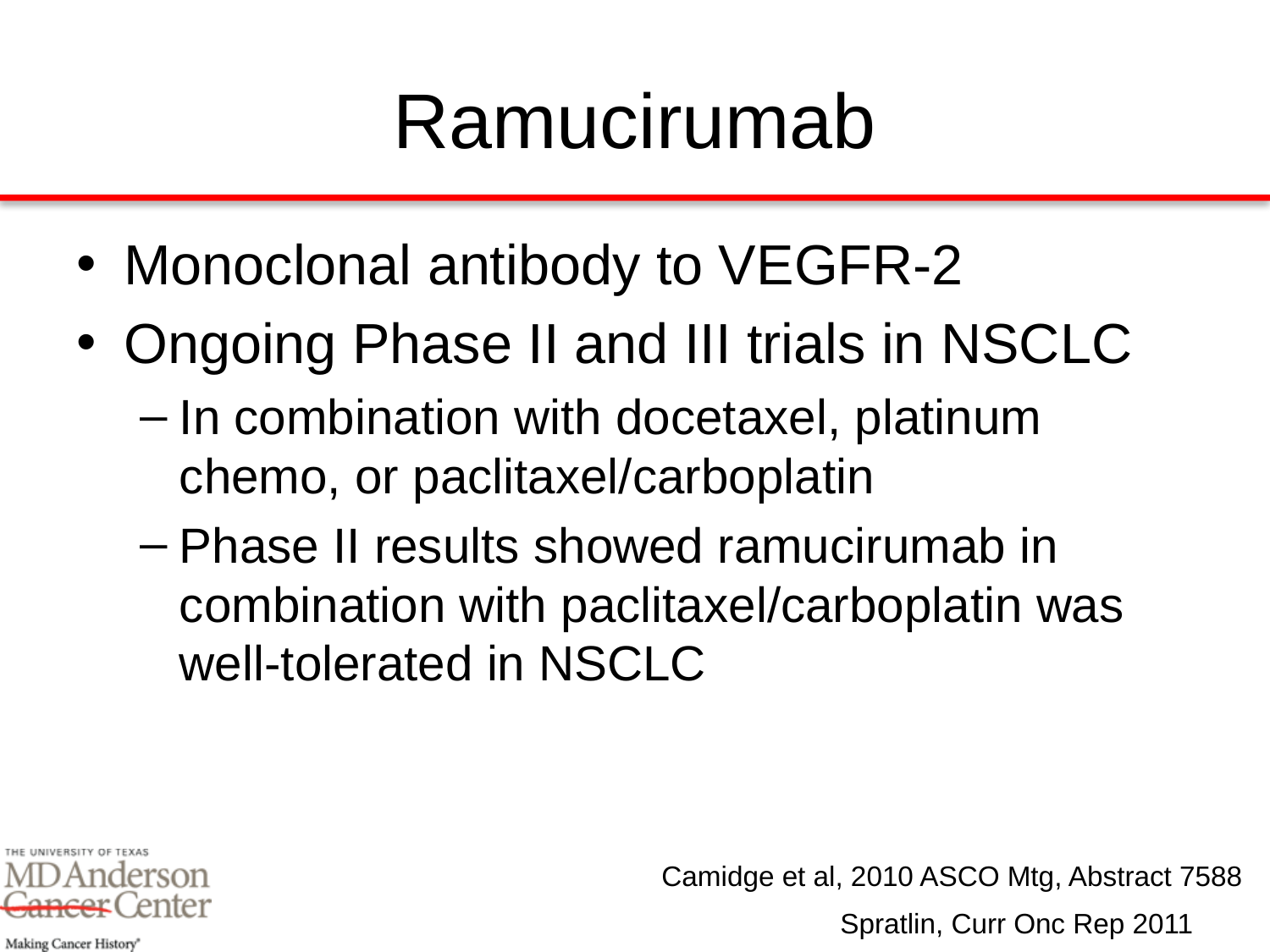

# Ramucirumab
Monoclonal antibody to VEGFR-2
Ongoing Phase II and III trials in NSCLC
In combination with docetaxel, platinum chemo, or paclitaxel/carboplatin
Phase II results showed ramucirumab in combination with paclitaxel/carboplatin was well-tolerated in NSCLC
Camidge et al, 2010 ASCO Mtg, Abstract 7588
Spratlin, Curr Onc Rep 2011